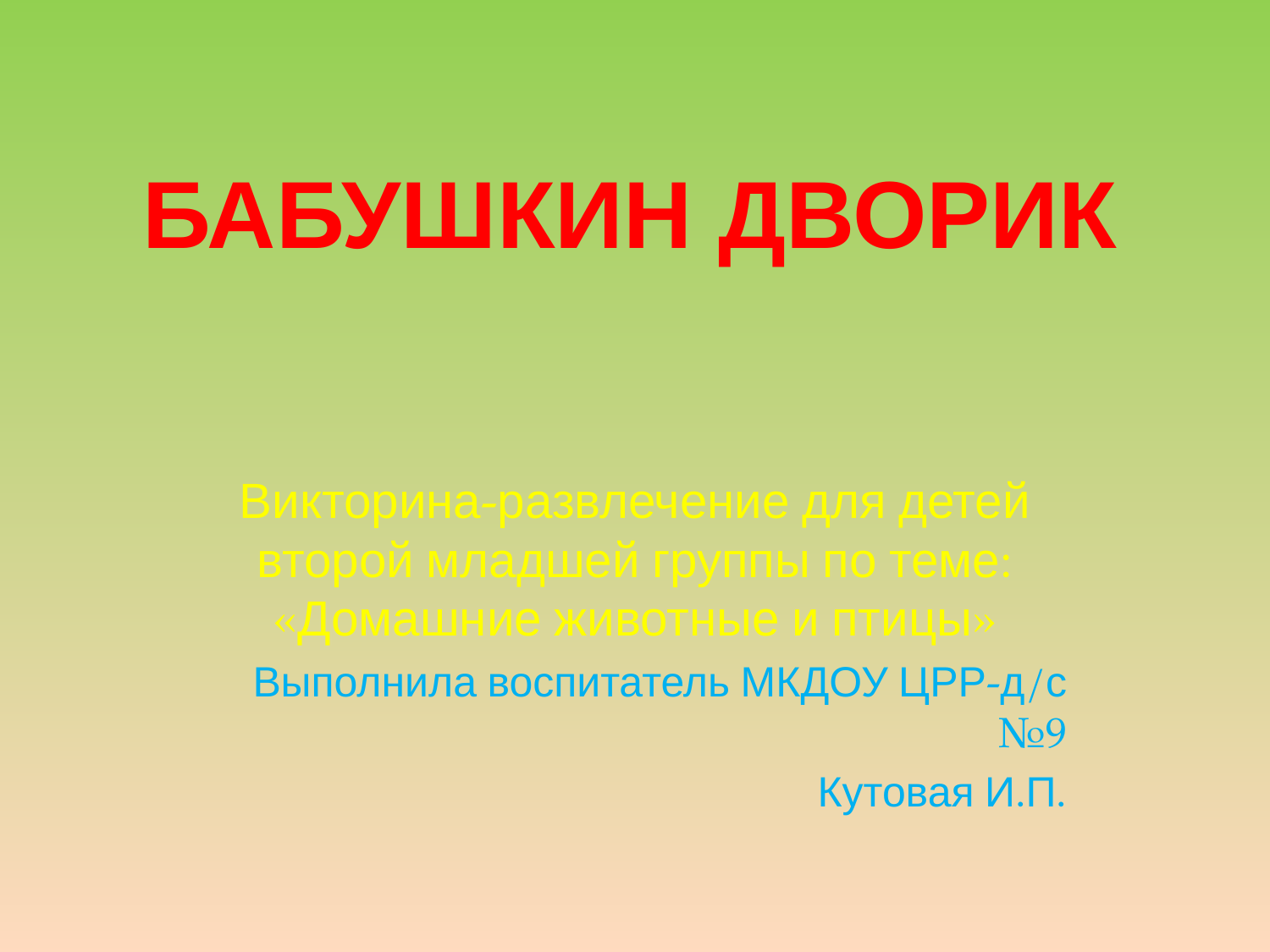

# Бабушкин дворик
Викторина-развлечение для детей второй младшей группы по теме: «Домашние животные и птицы»
Выполнила воспитатель МКДОУ ЦРР-д/с №9
Кутовая И.П.